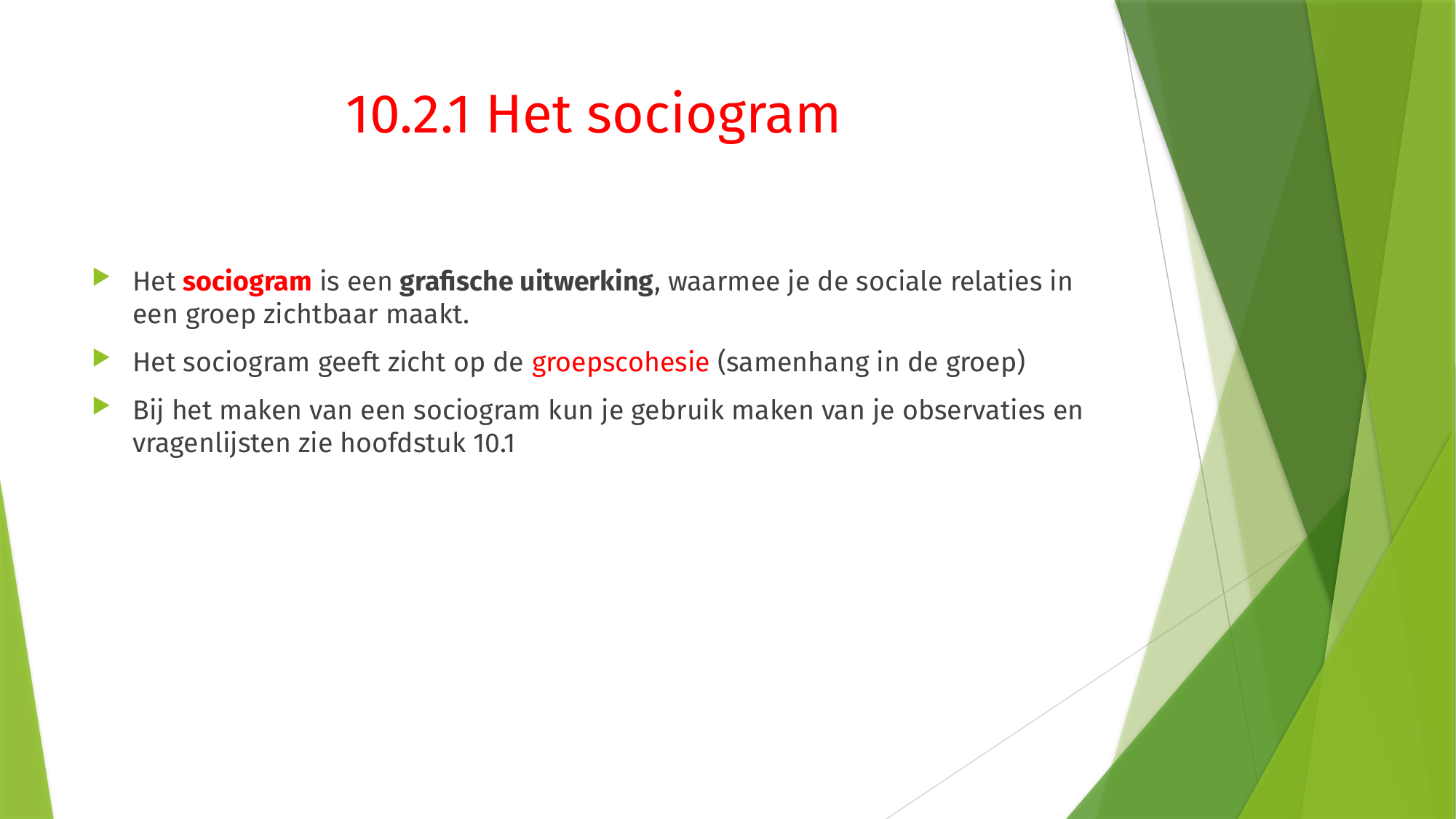

# 10.2.1 Het sociogram
Het sociogram is een grafische uitwerking, waarmee je de sociale relaties in een groep zichtbaar maakt.
Het sociogram geeft zicht op de groepscohesie (samenhang in de groep)
Bij het maken van een sociogram kun je gebruik maken van je observaties en vragenlijsten zie hoofdstuk 10.1